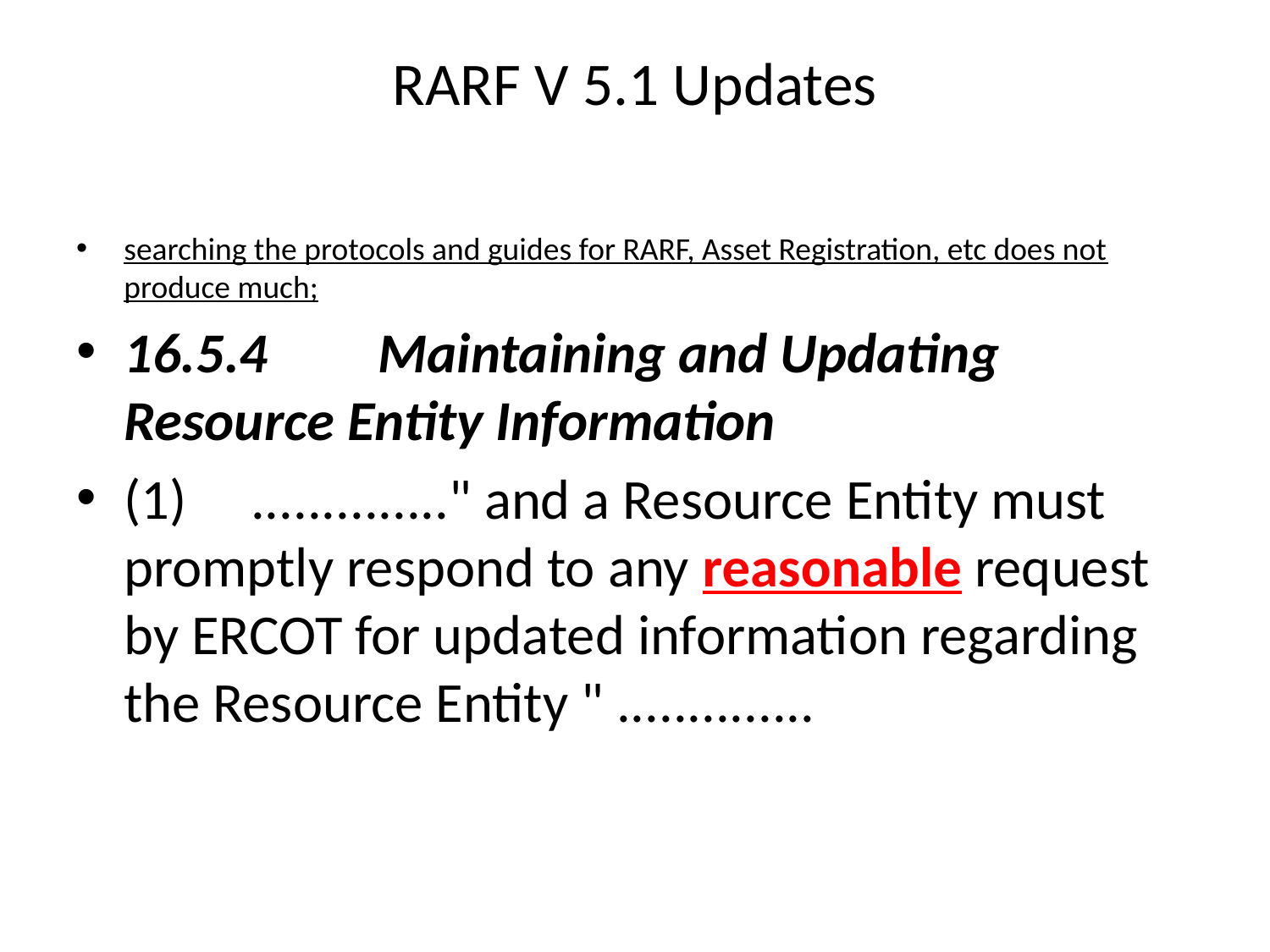

# RARF V 5.1 Updates
searching the protocols and guides for RARF, Asset Registration, etc does not produce much;
16.5.4	Maintaining and Updating Resource Entity Information
(1)	.............." and a Resource Entity must promptly respond to any reasonable request by ERCOT for updated information regarding the Resource Entity " ..............